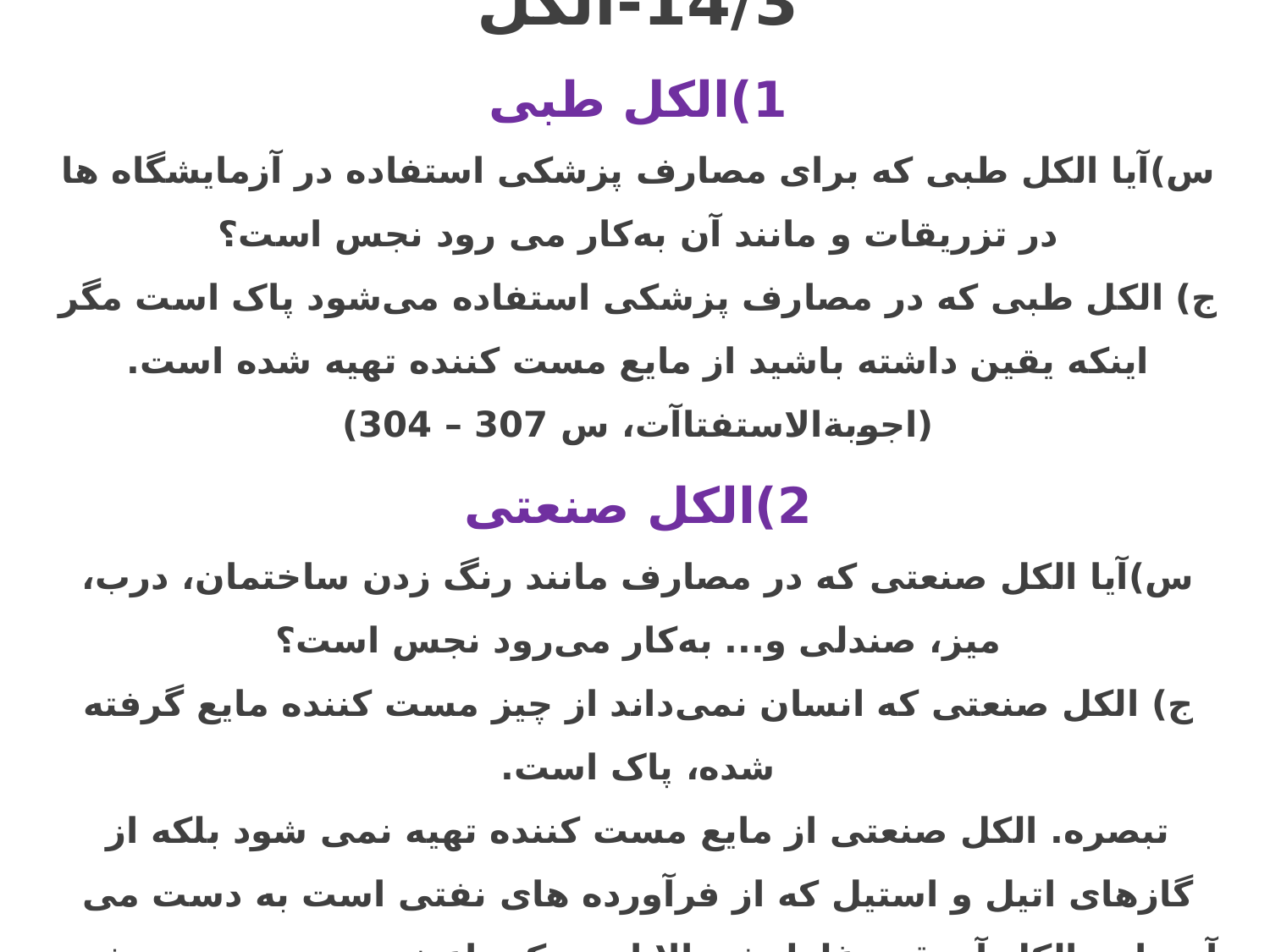

14/3-الکل
1)الکل طبی
س)آیا الکل طبی که برای مصارف پزشکی استفاده در آزمایشگاه ها در تزریقات و مانند آن به‌کار می رود نجس است؟
ج) الکل طبی که در مصارف پزشکی استفاده می‌شود پاک است مگر اینکه یقین داشته باشید از مایع مست کننده تهیه شده است. (اجوبة‌الاستفتاآت، س 307 – 304)
2)الکل صنعتی
س)آیا الکل صنعتی که در مصارف مانند رنگ زدن ساختمان، درب، میز، صندلى و... به‌کار می‌رود نجس است؟
ج) الکل صنعتی که انسان نمی‌داند از چیز مست کننده مایع گرفته شده، پاک است.
تبصره. الکل صنعتى از مایع مست کننده تهیه نمى شود بلکه از گازهاى اتیل و استیل که از فرآورده هاى نفتى است به دست مى آید. این الکل آن قدر غلظتش بالا است که باعث مسمومیت مى شود نه مستى.